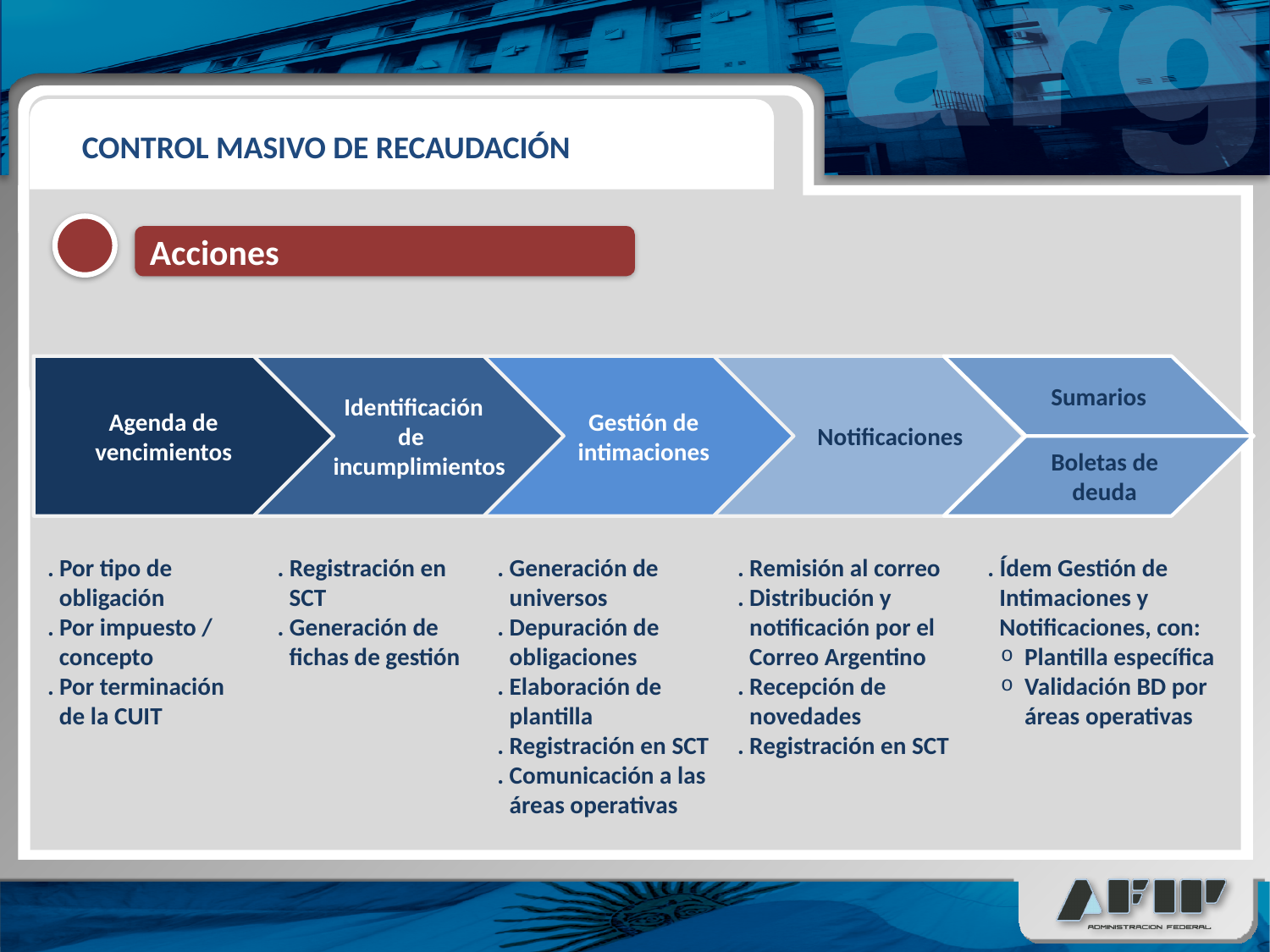

CONTROL MASIVO DE RECAUDACIÓN

Acciones
Agenda de vencimientos
Identificación
de
  incumplimientos
Gestión de intimaciones
      Notificaciones
Sumarios
Boletas de deuda
. Por tipo de obligación
. Por impuesto / concepto
. Por terminación de la CUIT

. Registración en SCT
. Generación de fichas de gestión
. Generación de universos
. Depuración de obligaciones
. Elaboración de plantilla
. Registración en SCT
. Comunicación a las áreas operativas
. Remisión al correo
. Distribución y notificación por el Correo Argentino
. Recepción de novedades
. Registración en SCT
. Ídem Gestión de Intimaciones y Notificaciones, con:
Plantilla específica
Validación BD por áreas operativas